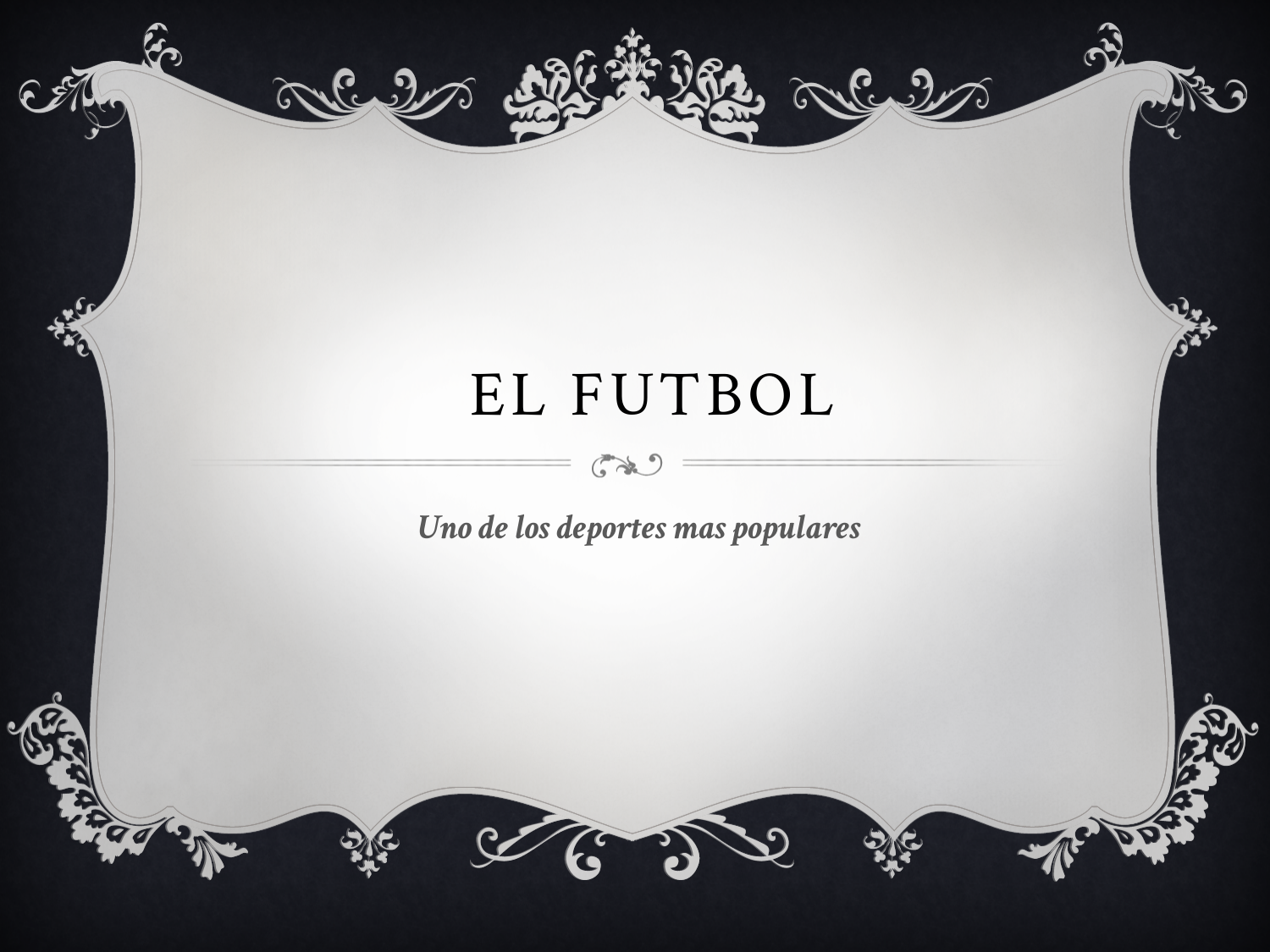

# El futbol
Uno de los deportes mas populares